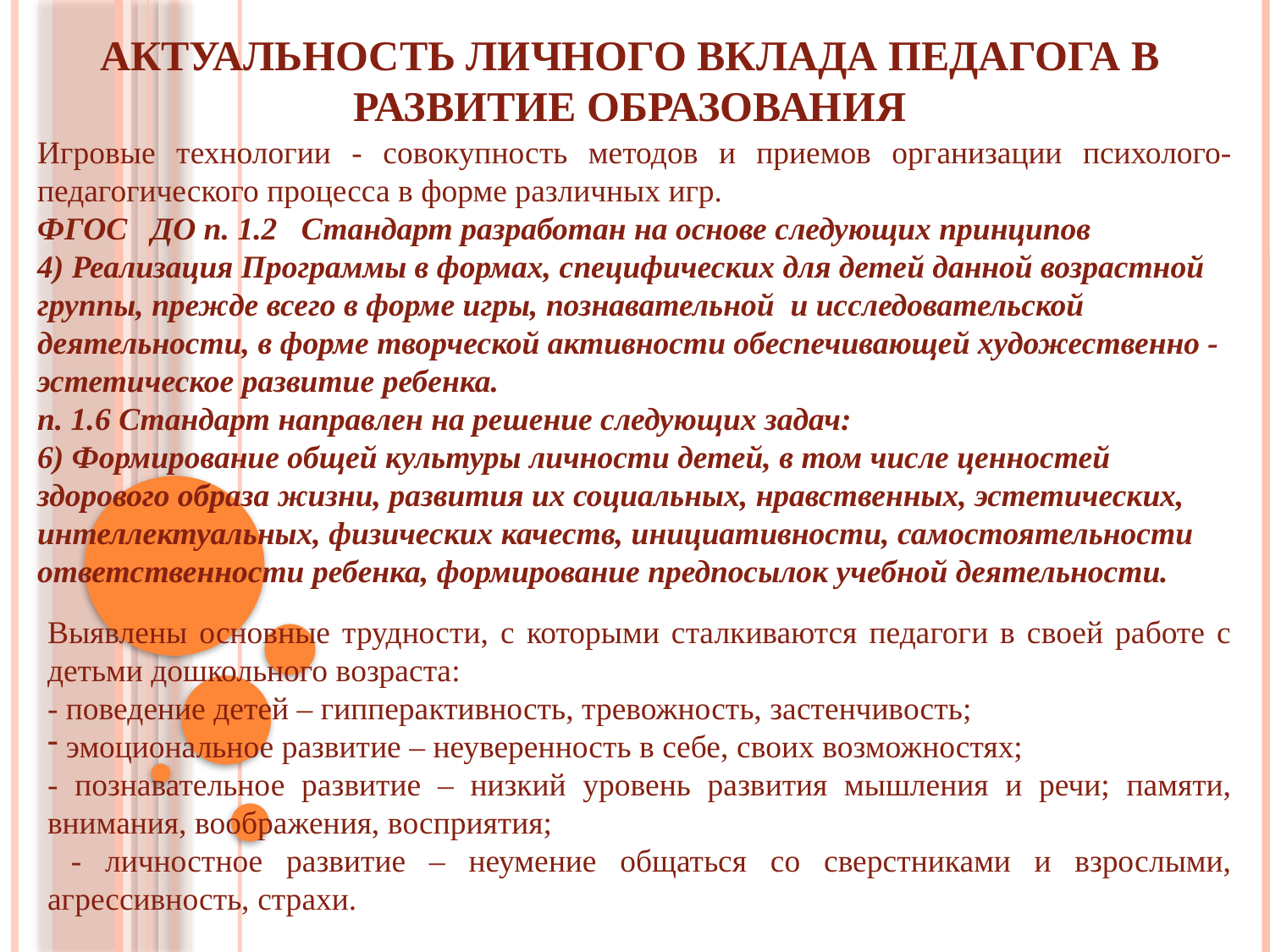

# Актуальность личного вклада педагога в развитие образования
Игровые технологии - совокупность методов и приемов организации психолого-педагогического процесса в форме различных игр.
ФГОС   ДО п. 1.2   Стандарт разработан на основе следующих принципов
4) Реализация Программы в формах, специфических для детей данной возрастной группы, прежде всего в форме игры, познавательной  и исследовательской деятельности, в форме творческой активности обеспечивающей художественно - эстетическое развитие ребенка.
п. 1.6 Стандарт направлен на решение следующих задач:
6) Формирование общей культуры личности детей, в том числе ценностей здорового образа жизни, развития их социальных, нравственных, эстетических, интеллектуальных, физических качеств, инициативности, самостоятельности ответственности ребенка, формирование предпосылок учебной деятельности.
Выявлены основные трудности, с которыми сталкиваются педагоги в своей работе с детьми дошкольного возраста:
- поведение детей – гипперактивность, тревожность, застенчивость;
 эмоциональное развитие – неуверенность в себе, своих возможностях;
- познавательное развитие – низкий уровень развития мышления и речи; памяти, внимания, воображения, восприятия;
 - личностное развитие – неумение общаться со сверстниками и взрослыми, агрессивность, страхи.